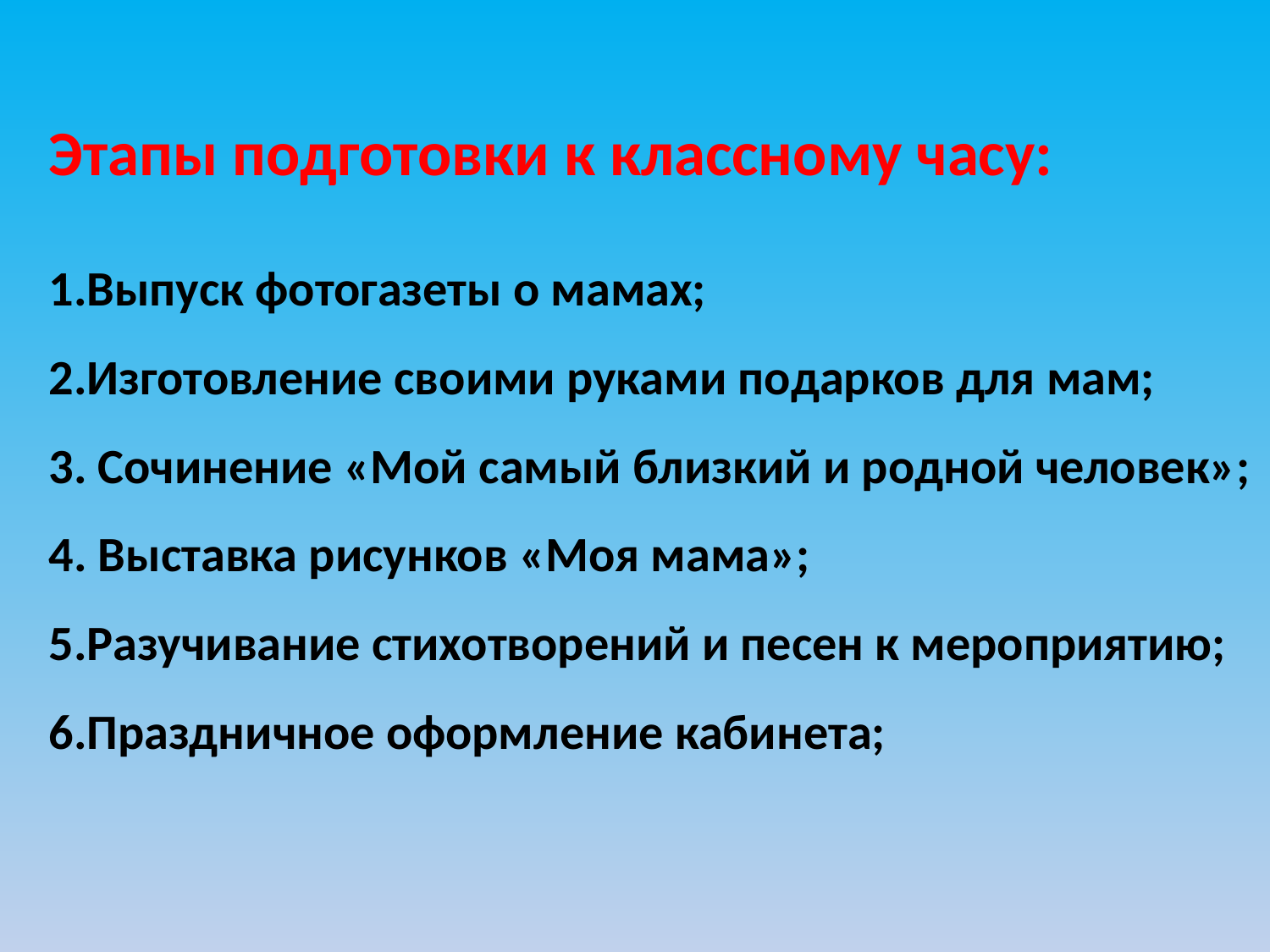

Этапы подготовки к классному часу:

1.Выпуск фотогазеты о мамах;
2.Изготовление своими руками подарков для мам;
3. Сочинение «Мой самый близкий и родной человек»;
4. Выставка рисунков «Моя мама»;
5.Разучивание стихотворений и песен к мероприятию;
6.Праздничное оформление кабинета;